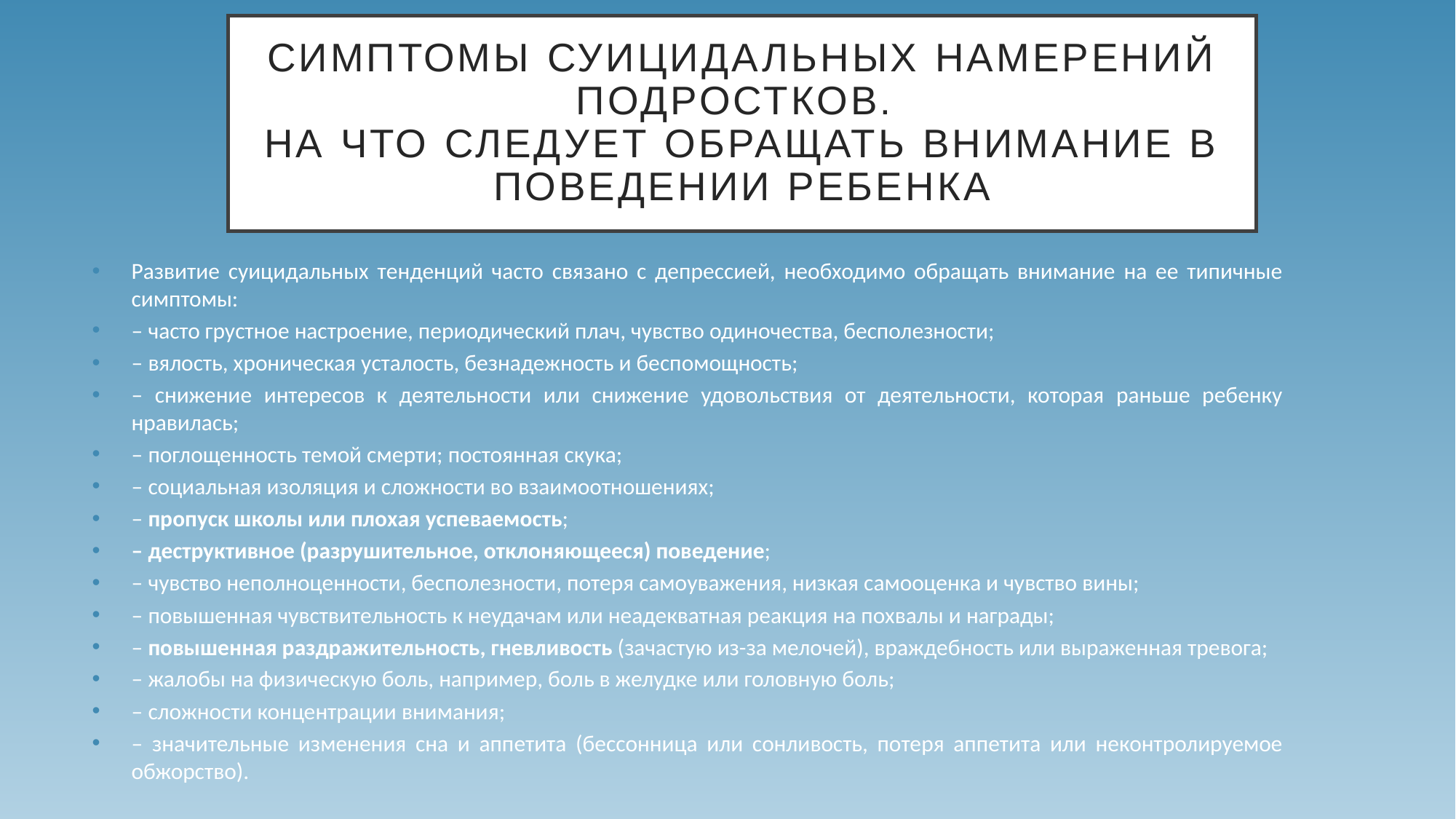

# Симптомы суицидальных намерений подростков. На что следует обращать внимание в поведении ребенка
Развитие суицидальных тенденций часто связано с депрессией, необходимо обращать внимание на ее типичные симптомы:
– часто грустное настроение, периодический плач, чувство одиночества, бесполезности;
– вялость, хроническая усталость, безнадежность и беспомощность;
– снижение интересов к деятельности или снижение удовольствия от деятельности, которая раньше ребенку нравилась;
– поглощенность темой смерти; постоянная скука;
– социальная изоляция и сложности во взаимоотношениях;
– пропуск школы или плохая успеваемость;
– деструктивное (разрушительное, отклоняющееся) поведение;
– чувство неполноценности, бесполезности, потеря самоуважения, низкая самооценка и чувство вины;
– повышенная чувствительность к неудачам или неадекватная реакция на похвалы и награды;
– повышенная раздражительность, гневливость (зачастую из-за мелочей), враждебность или выраженная тревога;
– жалобы на физическую боль, например, боль в желудке или головную боль;
– сложности концентрации внимания;
– значительные изменения сна и аппетита (бессонница или сонливость, потеря аппетита или неконтролируемое обжорство).